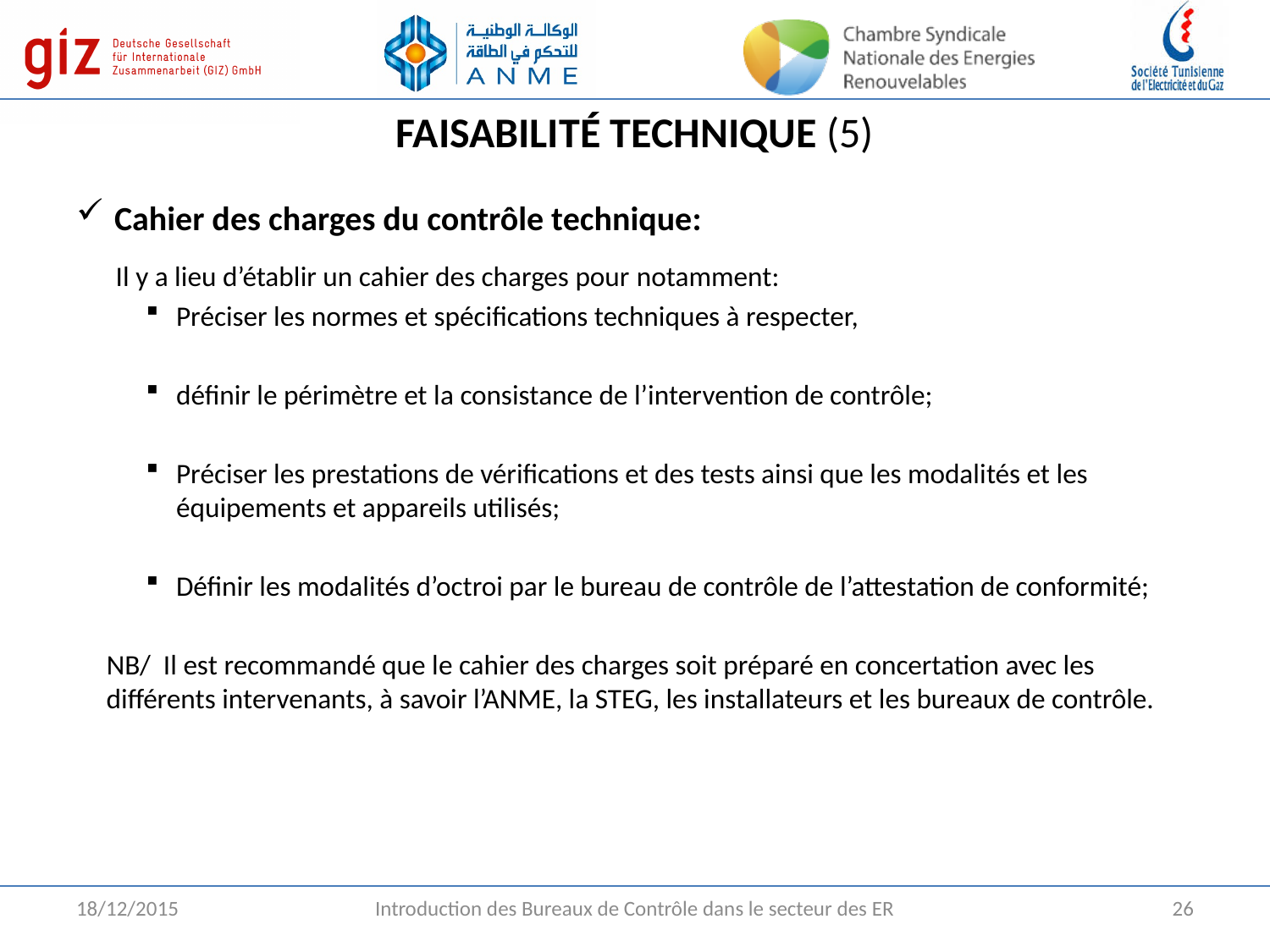

# FAISABILITÉ TECHNIQUE (5)
Cahier des charges du contrôle technique:

Il y a lieu d’établir un cahier des charges pour notamment:
Préciser les normes et spécifications techniques à respecter,

définir le périmètre et la consistance de l’intervention de contrôle;

Préciser les prestations de vérifications et des tests ainsi que les modalités et les équipements et appareils utilisés;

Définir les modalités d’octroi par le bureau de contrôle de l’attestation de conformité;

NB/  Il est recommandé que le cahier des charges soit préparé en concertation avec les différents intervenants, à savoir l’ANME, la STEG, les installateurs et les bureaux de contrôle.

18/12/2015
Introduction des Bureaux de Contrôle dans le secteur des ER
26